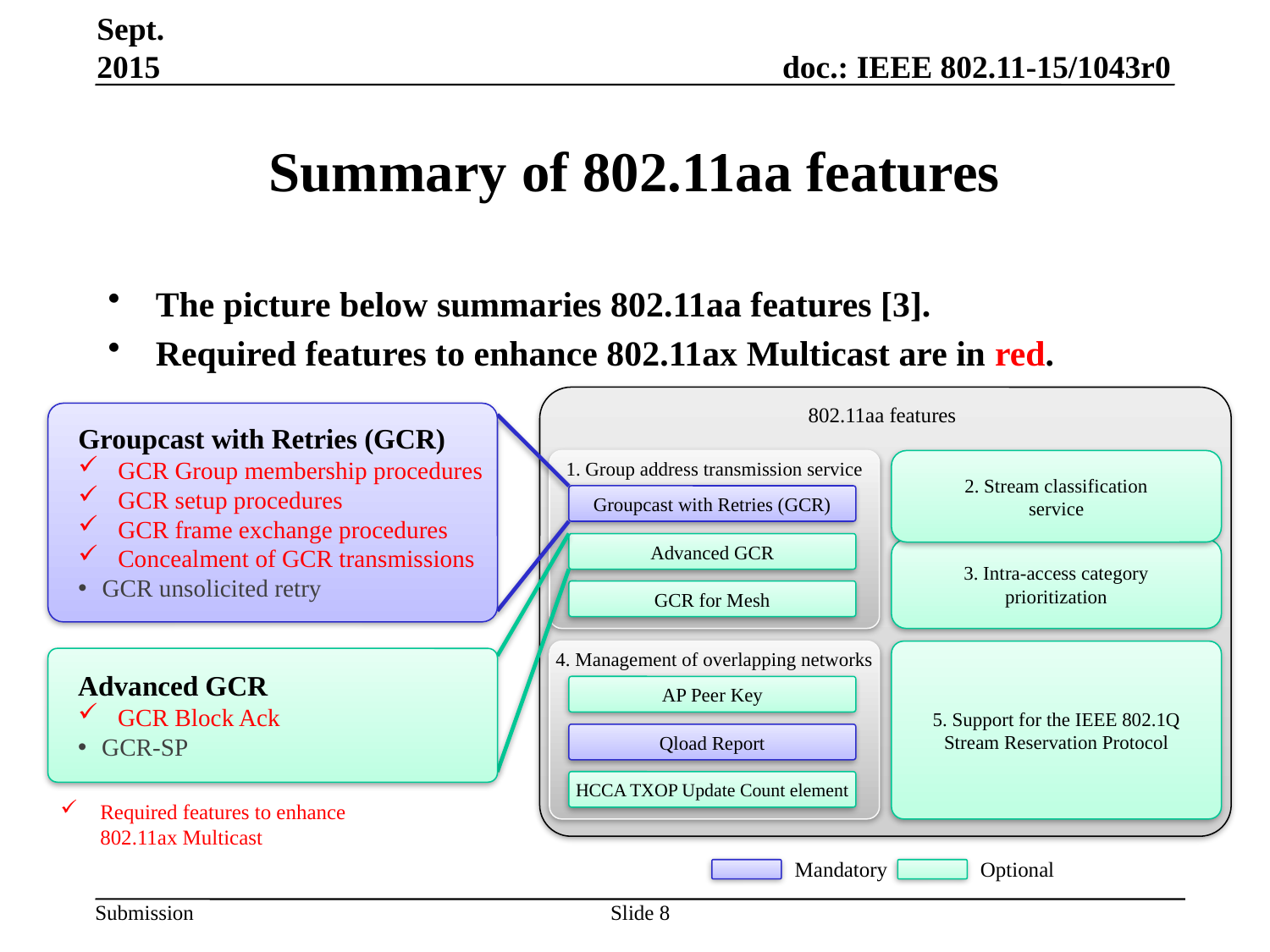

Sept. 2015
# Summary of 802.11aa features
The picture below summaries 802.11aa features [3].
Required features to enhance 802.11ax Multicast are in red.

802.11aa features

1. Group address transmission service

2. Stream classification
service

Groupcast with Retries (GCR)

Advanced GCR

3. Intra-access category
prioritization

GCR for Mesh
4. Management of overlapping networks

AP Peer Key
5. Support for the IEEE 802.1Q
Stream Reservation Protocol

Qload Report

HCCA TXOP Update Count element

Groupcast with Retries (GCR)
GCR Group membership procedures
GCR setup procedures
GCR frame exchange procedures
Concealment of GCR transmissions
GCR unsolicited retry

Advanced GCR
GCR Block Ack
GCR-SP
Required features to enhance
802.11ax Multicast
Optional

Mandatory

Slide 8
Yusuke Tanaka, Sony Corporation